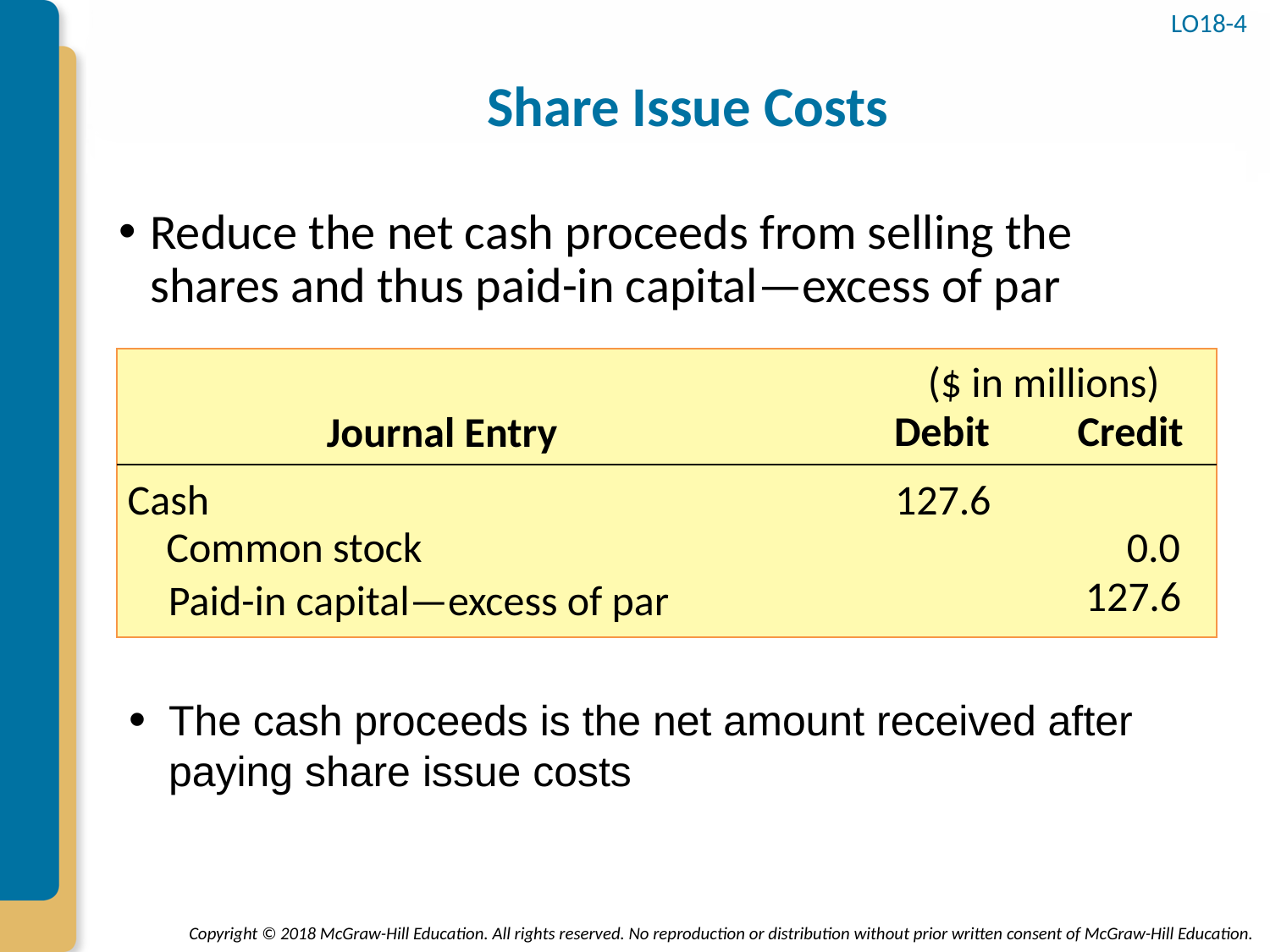

# Share Issue Costs
LO18-4
Reduce the net cash proceeds from selling the shares and thus paid-in capital—excess of par

($ in millions)
Debit
Credit
Journal Entry
Cash
127.6
Common stock
0.0
127.6
	Paid-in capital—excess of par
The cash proceeds is the net amount received after paying share issue costs